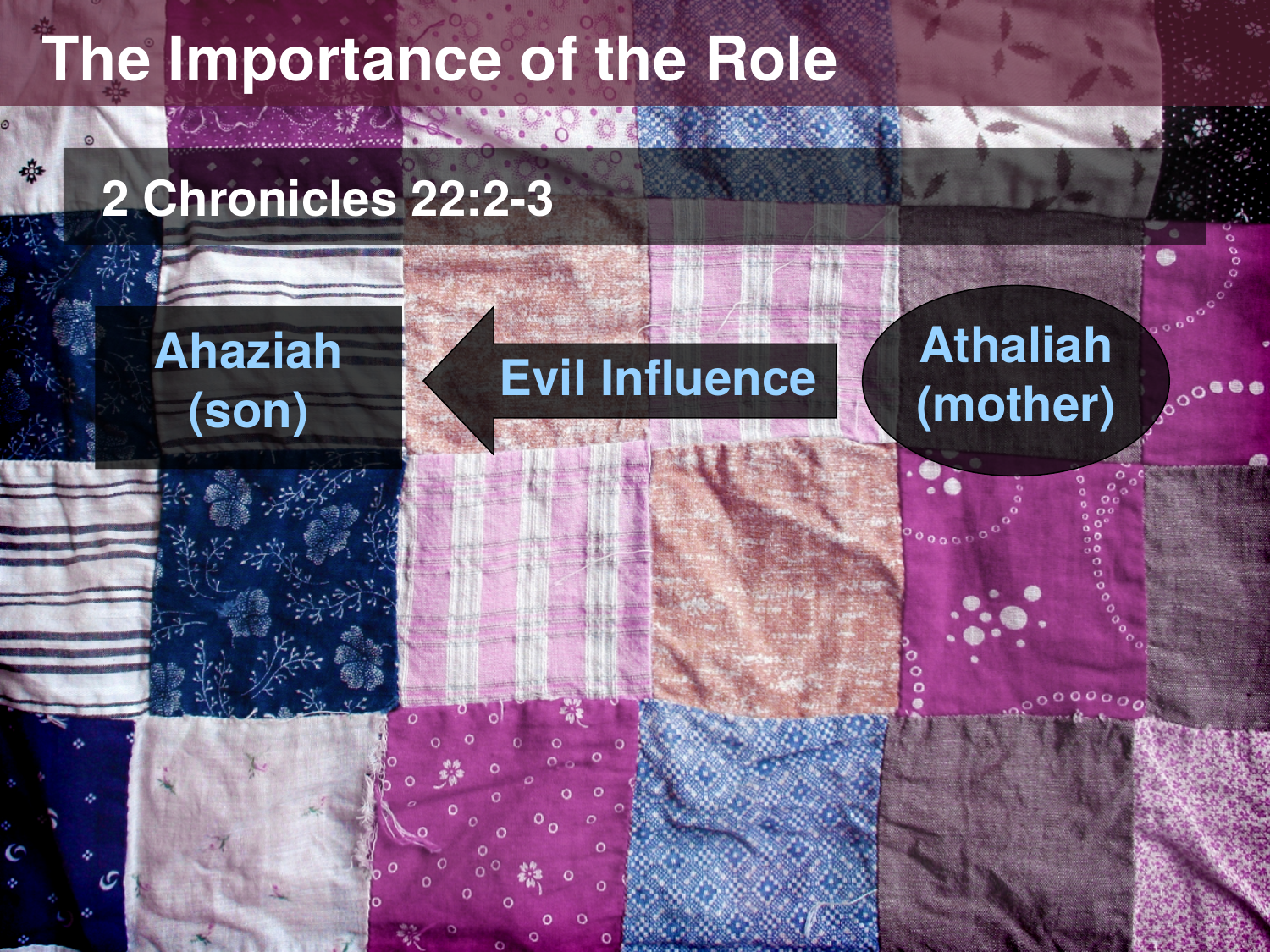

The Importance of the Role
2 Chronicles 22:2-3

Athaliah
(mother)
Ahaziah
(son)

Evil Influence